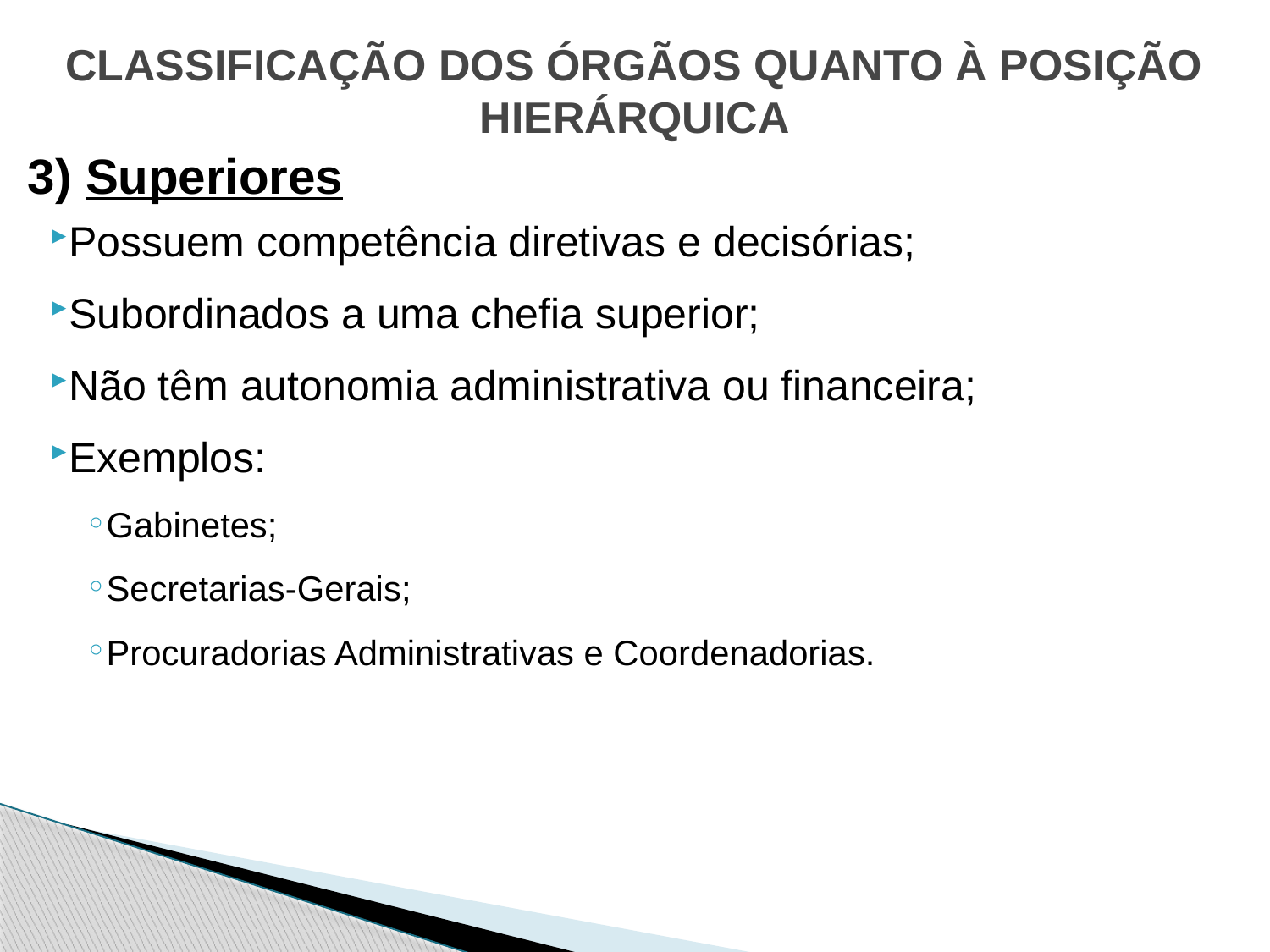

# CLASSIFICAÇÃO DOS ÓRGÃOS QUANTO À POSIÇÃO HIERÁRQUICA
3) Superiores
Possuem competência diretivas e decisórias;
Subordinados a uma chefia superior;
Não têm autonomia administrativa ou financeira;
Exemplos:
Gabinetes;
Secretarias-Gerais;
Procuradorias Administrativas e Coordenadorias.